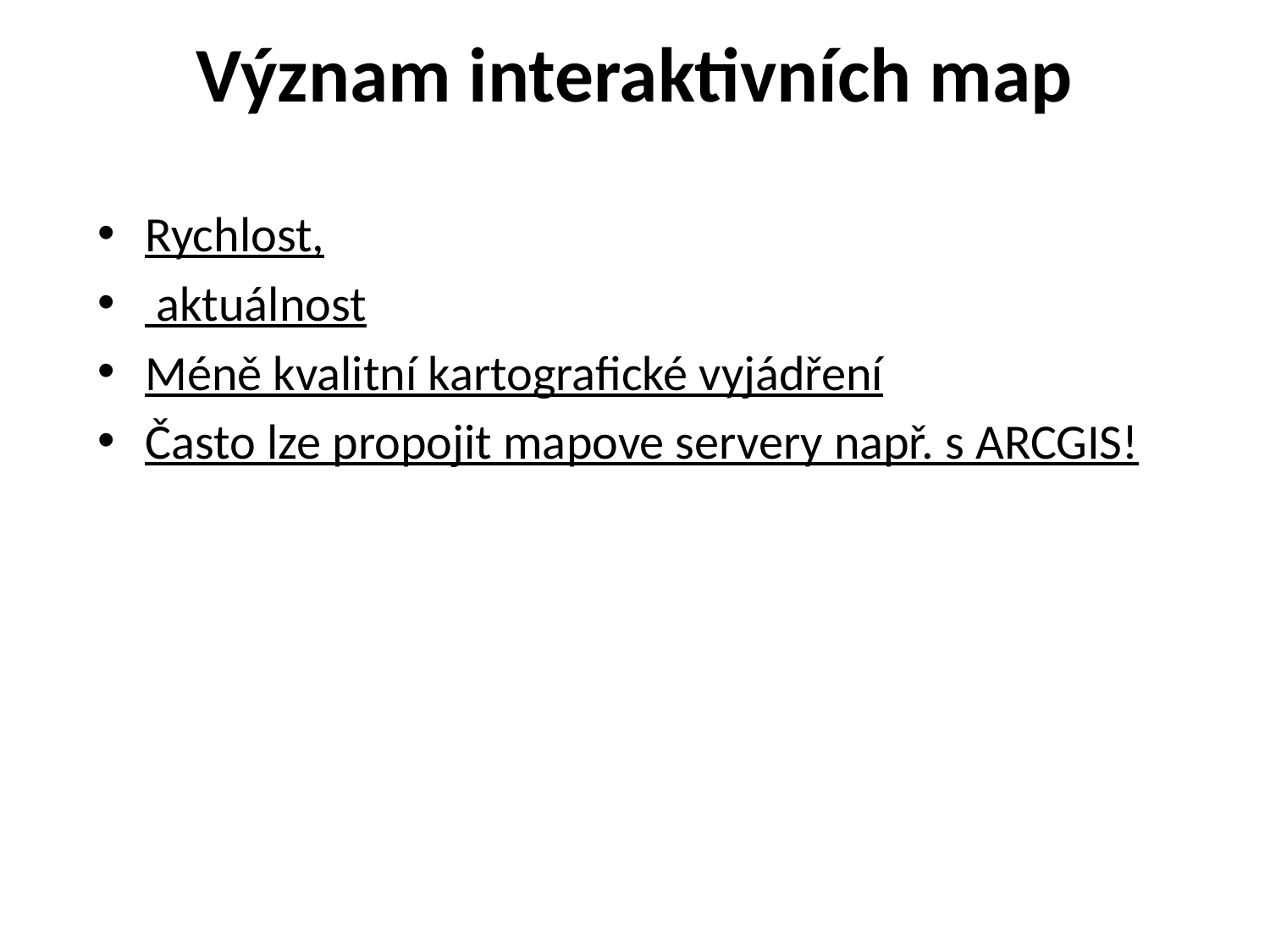

# Význam interaktivních map
Rychlost,
 aktuálnost
Méně kvalitní kartografické vyjádření
Často lze propojit mapove servery např. s ARCGIS!